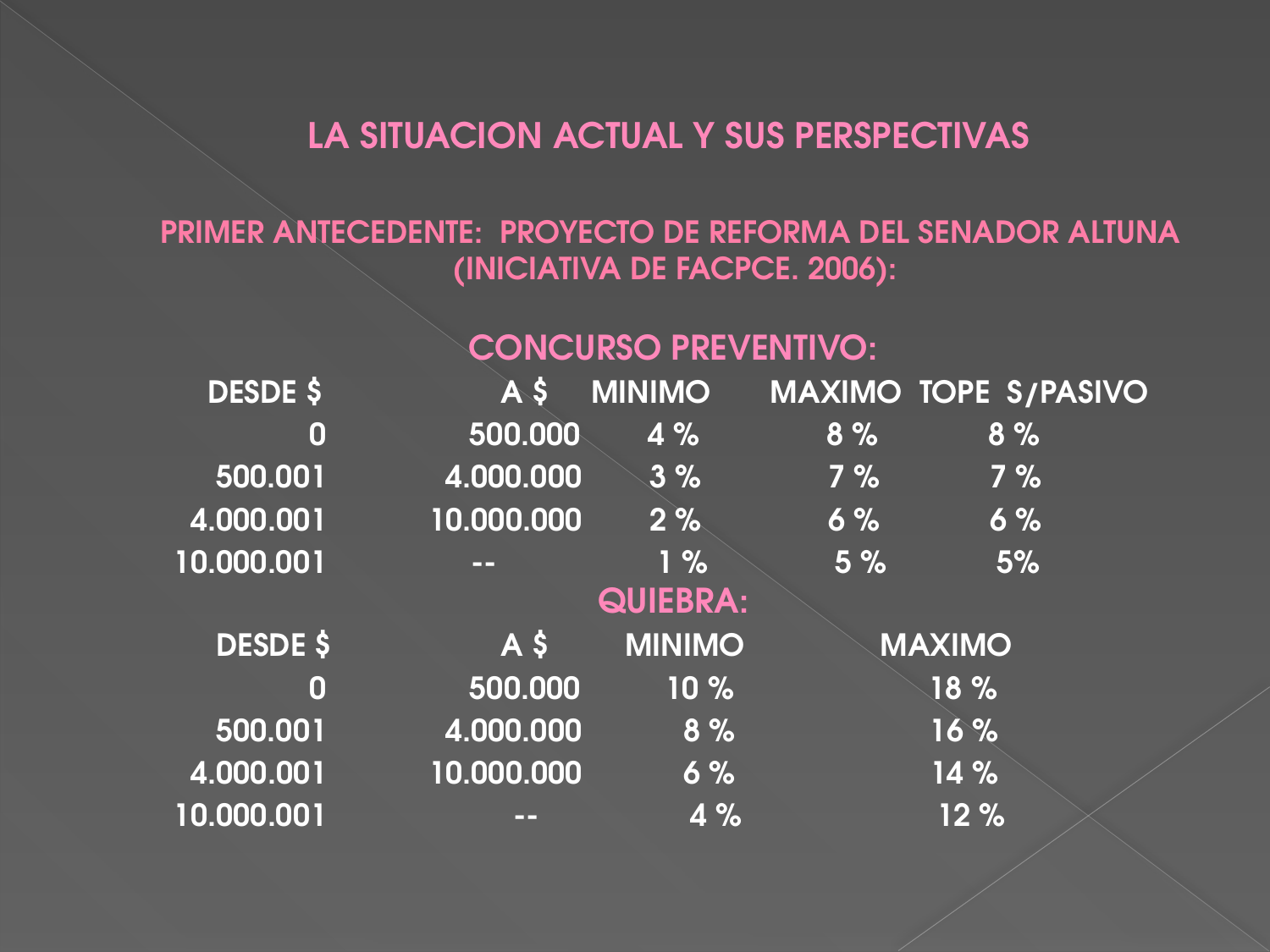

# LA SITUACION ACTUAL Y SUS PERSPECTIVAS
PRIMER ANTECEDENTE:  PROYECTO DE REFORMA DEL SENADOR ALTUNA (INICIATIVA DE FACPCE. 2006):

CONCURSO PREVENTIVO:
       DESDE $                     A $     MINIMO       MAXIMO  TOPE  S/PASIVO
                   0                 500.000        4 %               8 %             8 %
        500.001              4.000.000        3 %               7 %             7 %
     4.000.001            10.000.000        2 %               6 %             6 %
   10.000.001                 --                   1 %               5 %             5%
QUIEBRA:
        DESDE $                    A $         MINIMO                MAXIMO
                   0                 500.000          10 %                       18 %
        500.001              4.000.000            8 %                       16 %
     4.000.001            10.000.000            6 %                       14 %
   10.000.001                      --                  4 %                       12 %